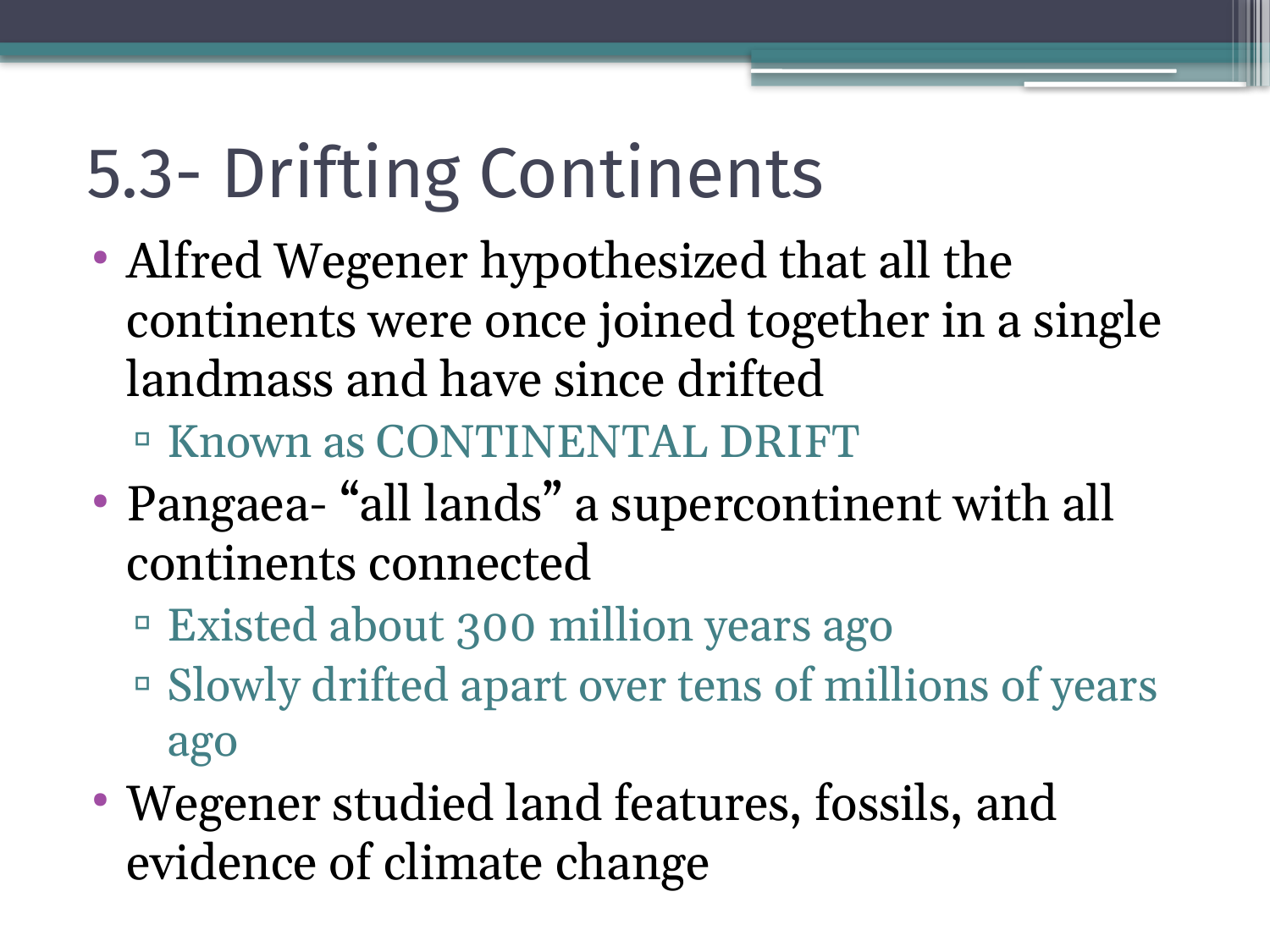

# 5.3- Drifting Continents
Alfred Wegener hypothesized that all the continents were once joined together in a single landmass and have since drifted
Known as CONTINENTAL DRIFT
Pangaea- “all lands” a supercontinent with all continents connected
Existed about 300 million years ago
Slowly drifted apart over tens of millions of years ago
Wegener studied land features, fossils, and evidence of climate change